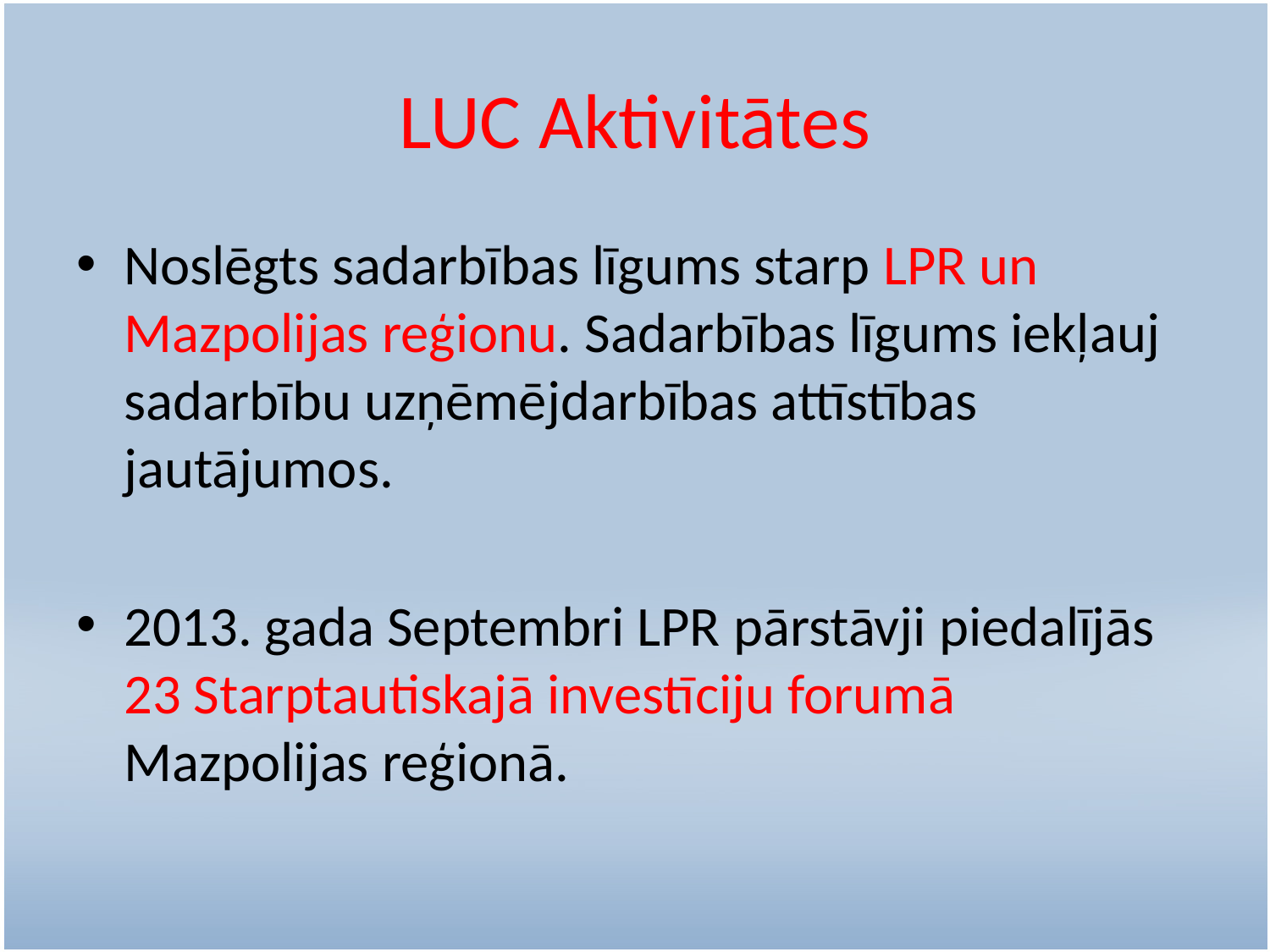

# LUC Aktivitātes
Noslēgts sadarbības līgums starp LPR un Mazpolijas reģionu. Sadarbības līgums iekļauj sadarbību uzņēmējdarbības attīstības jautājumos.

2013. gada Septembri LPR pārstāvji piedalījās 23 Starptautiskajā investīciju forumā Mazpolijas reģionā.